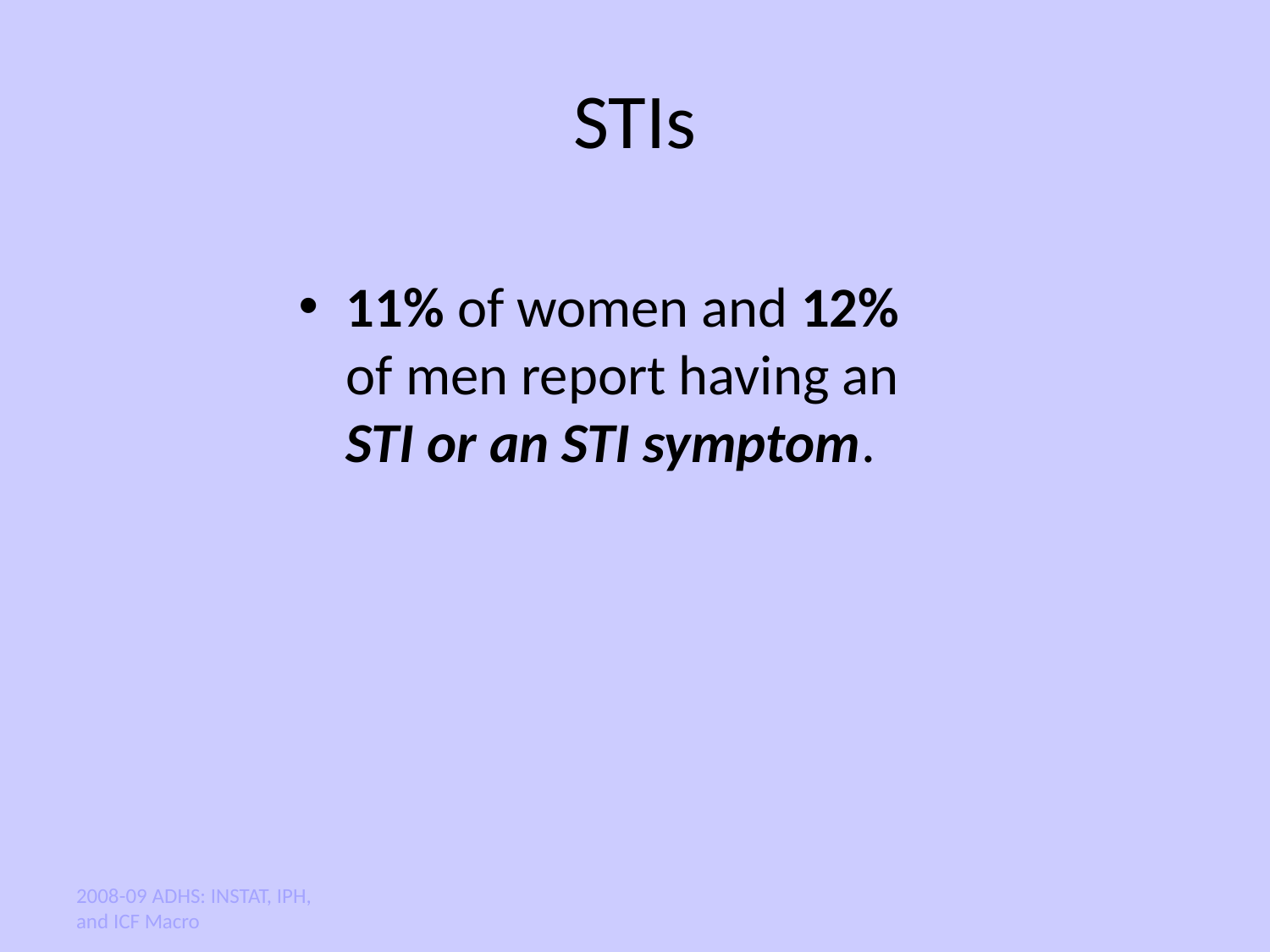

# STIs
11% of women and 12% of men report having an STI or an STI symptom.

2008-09 ADHS: INSTAT, IPH, and ICF Macro